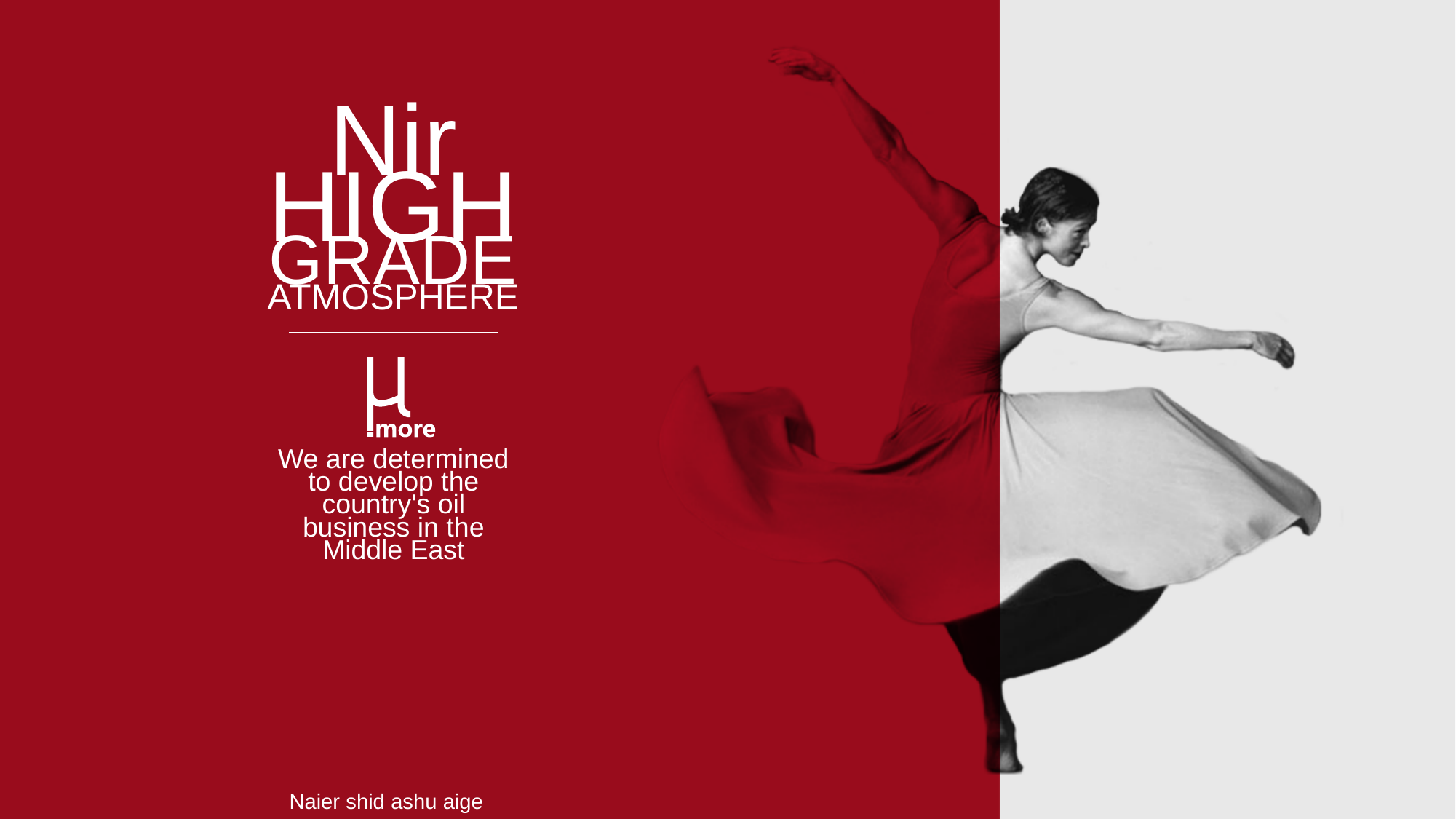

Nir
HIGH
GRADE
ATMOSPHERE

We are determined to develop the country's oil business in the Middle East
Naier shid ashu aige